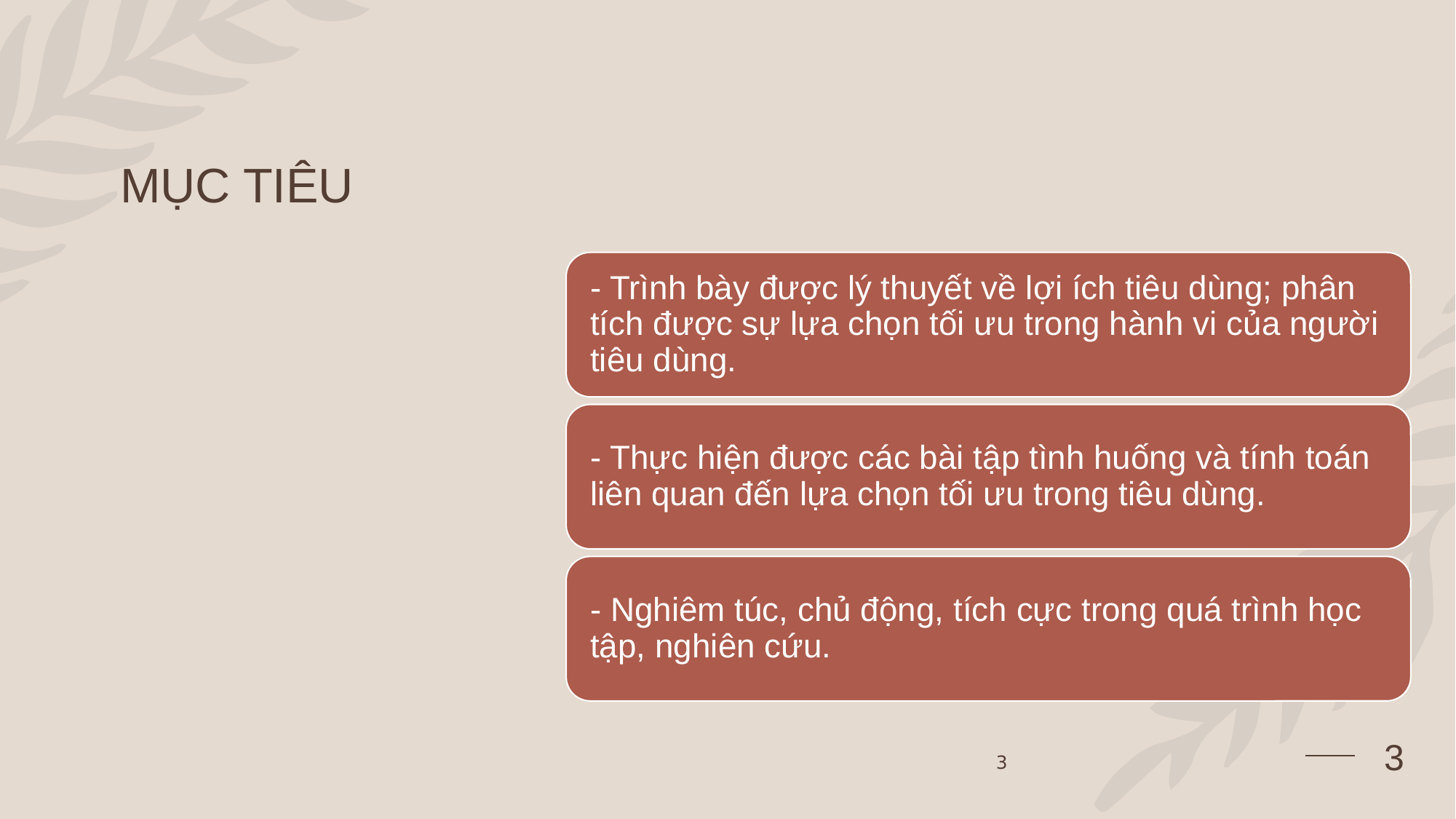

# MỤC TIÊU

- Trình bày được lý thuyết về lợi ích tiêu dùng; phân tích được sự lựa chọn tối ưu trong hành vi của người tiêu dùng.
- Thực hiện được các bài tập tình huống và tính toán liên quan đến lựa chọn tối ưu trong tiêu dùng.
- Nghiêm túc, chủ động, tích cực trong quá trình học tập, nghiên cứu.
3
3